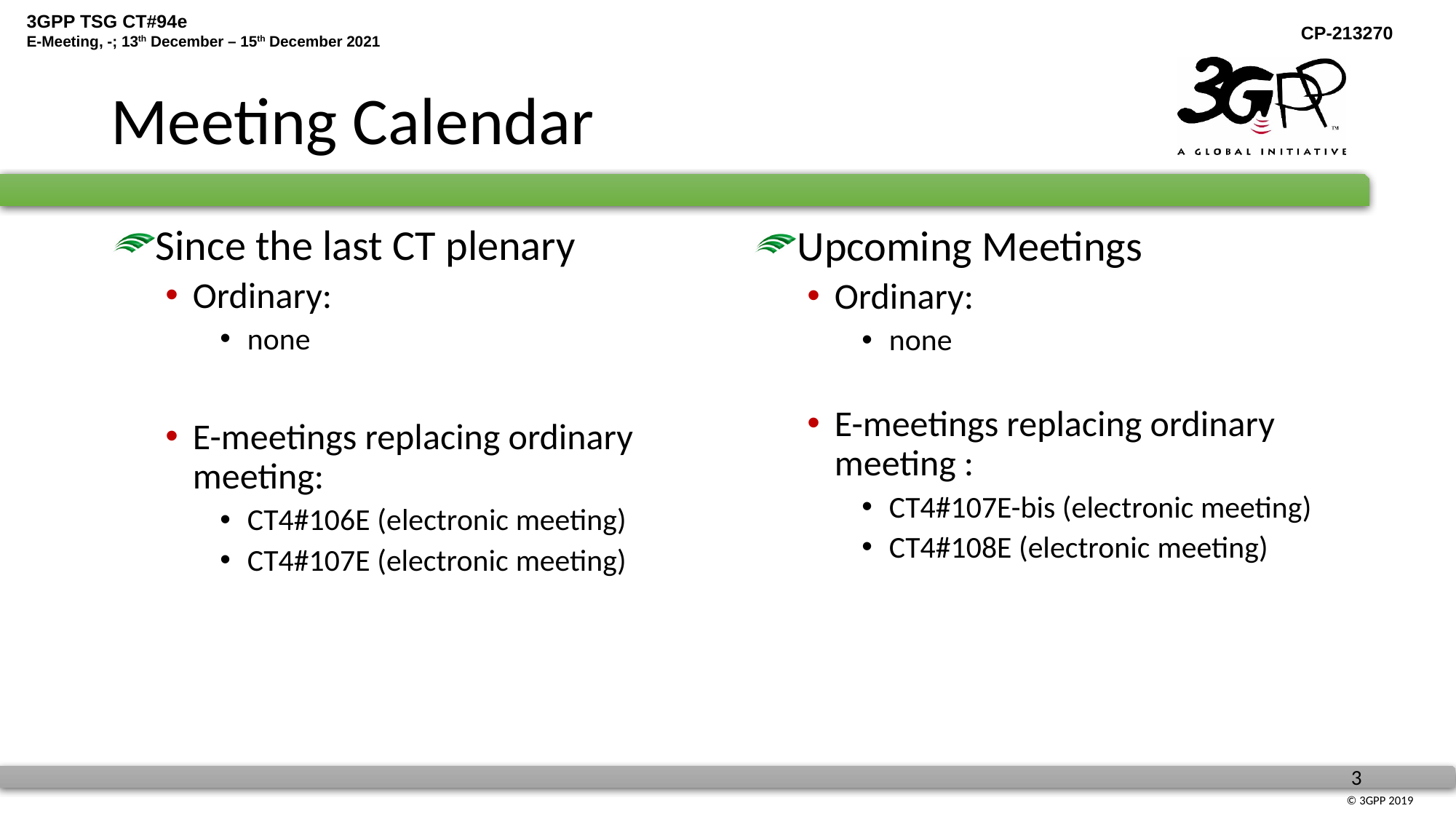

# Meeting Calendar
Since the last CT plenary
Ordinary:
none

E-meetings replacing ordinary meeting:
CT4#106E (electronic meeting)
CT4#107E (electronic meeting)

Upcoming Meetings
Ordinary:
none

E-meetings replacing ordinary meeting :
CT4#107E-bis (electronic meeting)
CT4#108E (electronic meeting)